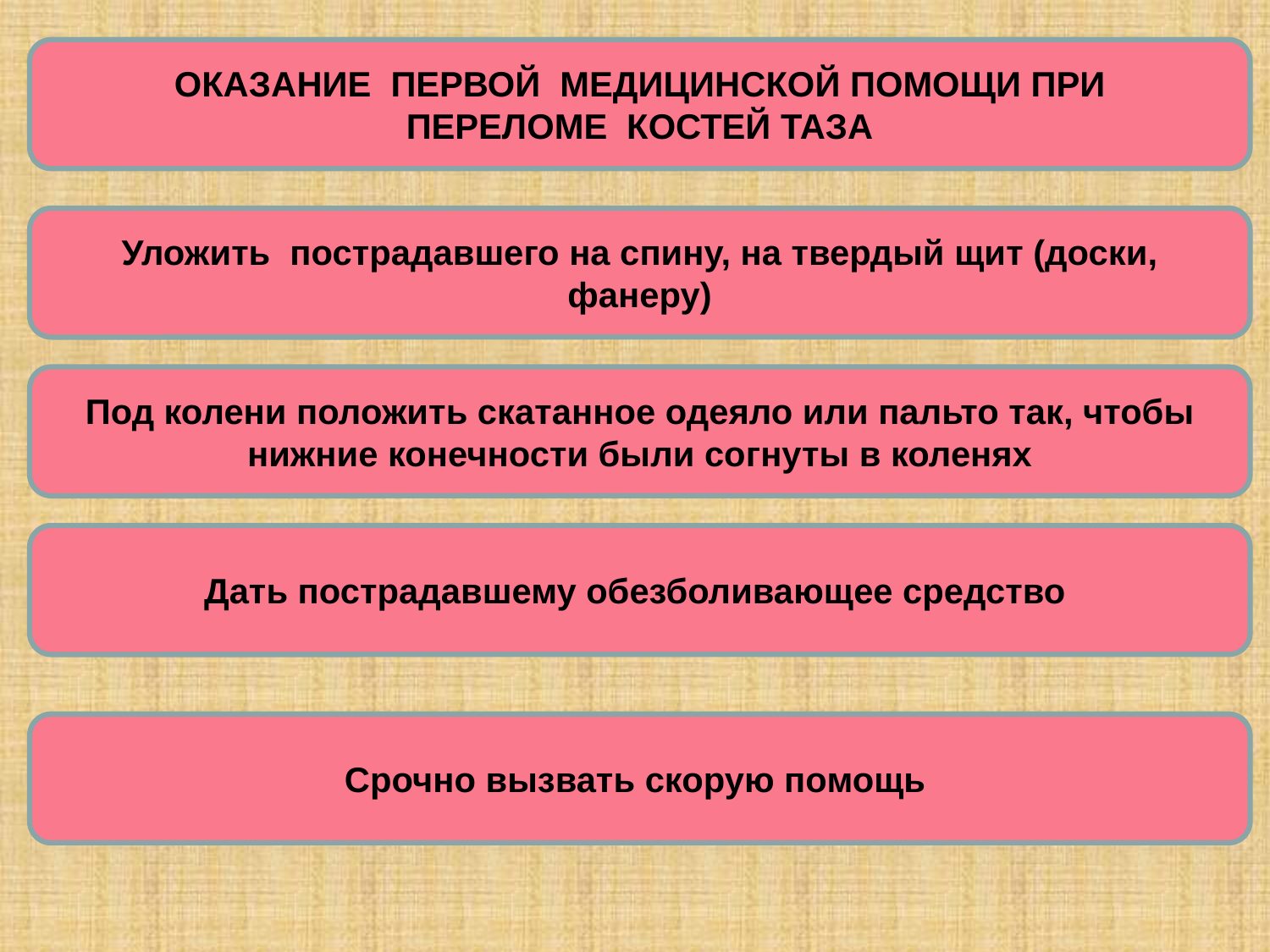

ОКАЗАНИЕ  ПЕРВОЙ  МЕДИЦИНСКОЙ ПОМОЩИ ПРИ
ПЕРЕЛОМЕ  КОСТЕЙ ТАЗА
Уложить  пострадавшего на спину, на твердый щит (доски, фанеру)
Под колени положить скатанное одеяло или пальто так, чтобы нижние конечности были согнуты в коленях
Дать пострадавшему обезболивающее средство
Срочно вызвать скорую помощь